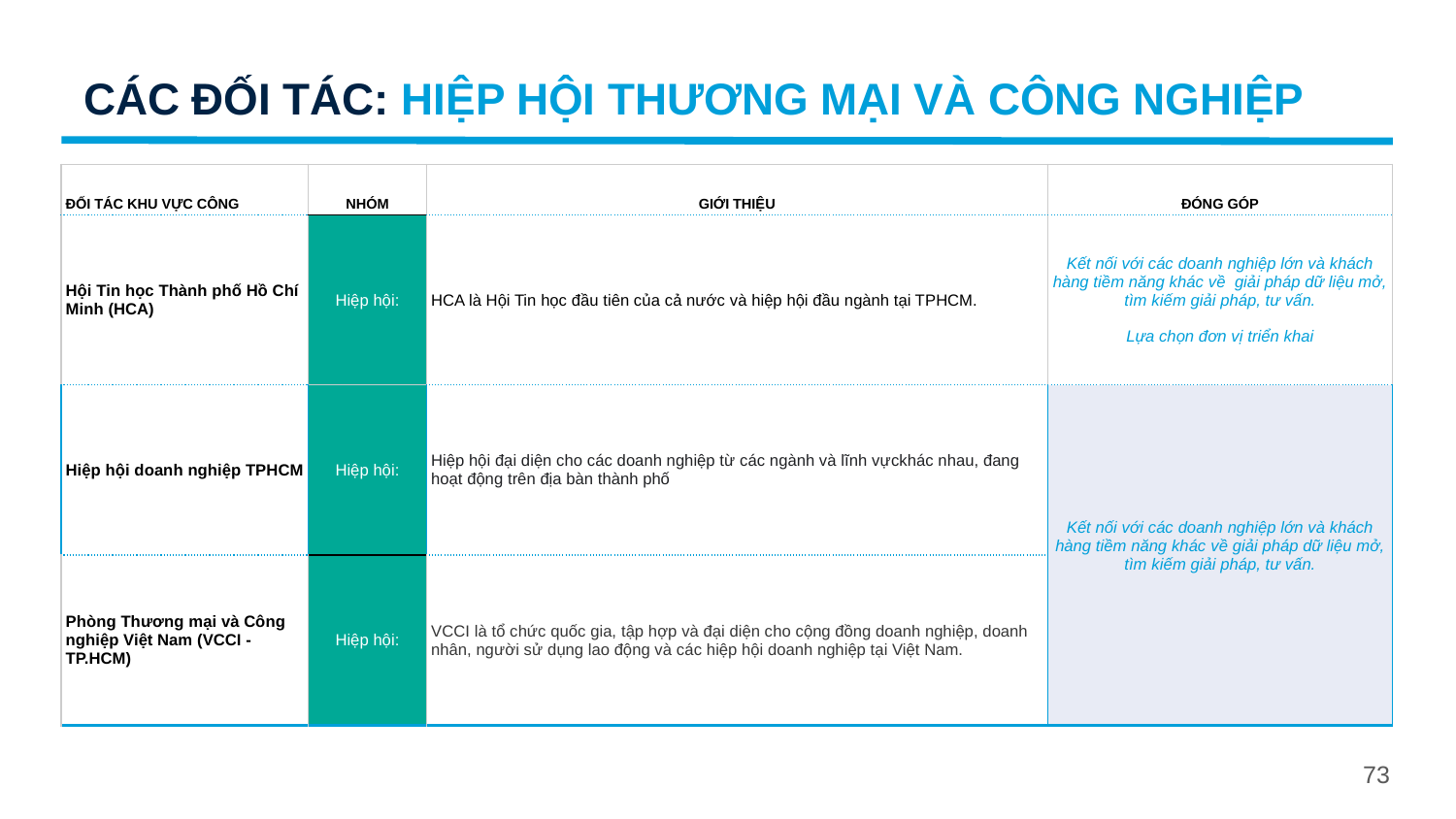

CÁC ĐỐI TÁC: HIỆP HỘI THƯƠNG MẠI VÀ CÔNG NGHIỆP
| ĐỐI TÁC KHU VỰC CÔNG | NHÓM | GIỚI THIỆU | ĐÓNG GÓP |
| --- | --- | --- | --- |
| Hội Tin học Thành phố Hồ Chí Minh (HCA) | Hiệp hội: | HCA là Hội Tin học đầu tiên của cả nước và hiệp hội đầu ngành tại TPHCM. | Kết nối với các doanh nghiệp lớn và khách hàng tiềm năng khác về giải pháp dữ liệu mở, tìm kiếm giải pháp, tư vấn. Lựa chọn đơn vị triển khai |
| Hiệp hội doanh nghiệp TPHCM | Hiệp hội: | Hiệp hội đại diện cho các doanh nghiệp từ các ngành và lĩnh vựckhác nhau, đang hoạt động trên địa bàn thành phố | Kết nối với các doanh nghiệp lớn và khách hàng tiềm năng khác về giải pháp dữ liệu mở, tìm kiếm giải pháp, tư vấn. |
| Phòng Thương mại và Công nghiệp Việt Nam (VCCI - TP.HCM) | Hiệp hội: | VCCI là tổ chức quốc gia, tập hợp và đại diện cho cộng đồng doanh nghiệp, doanh nhân, người sử dụng lao động và các hiệp hội doanh nghiệp tại Việt Nam. |  |
73